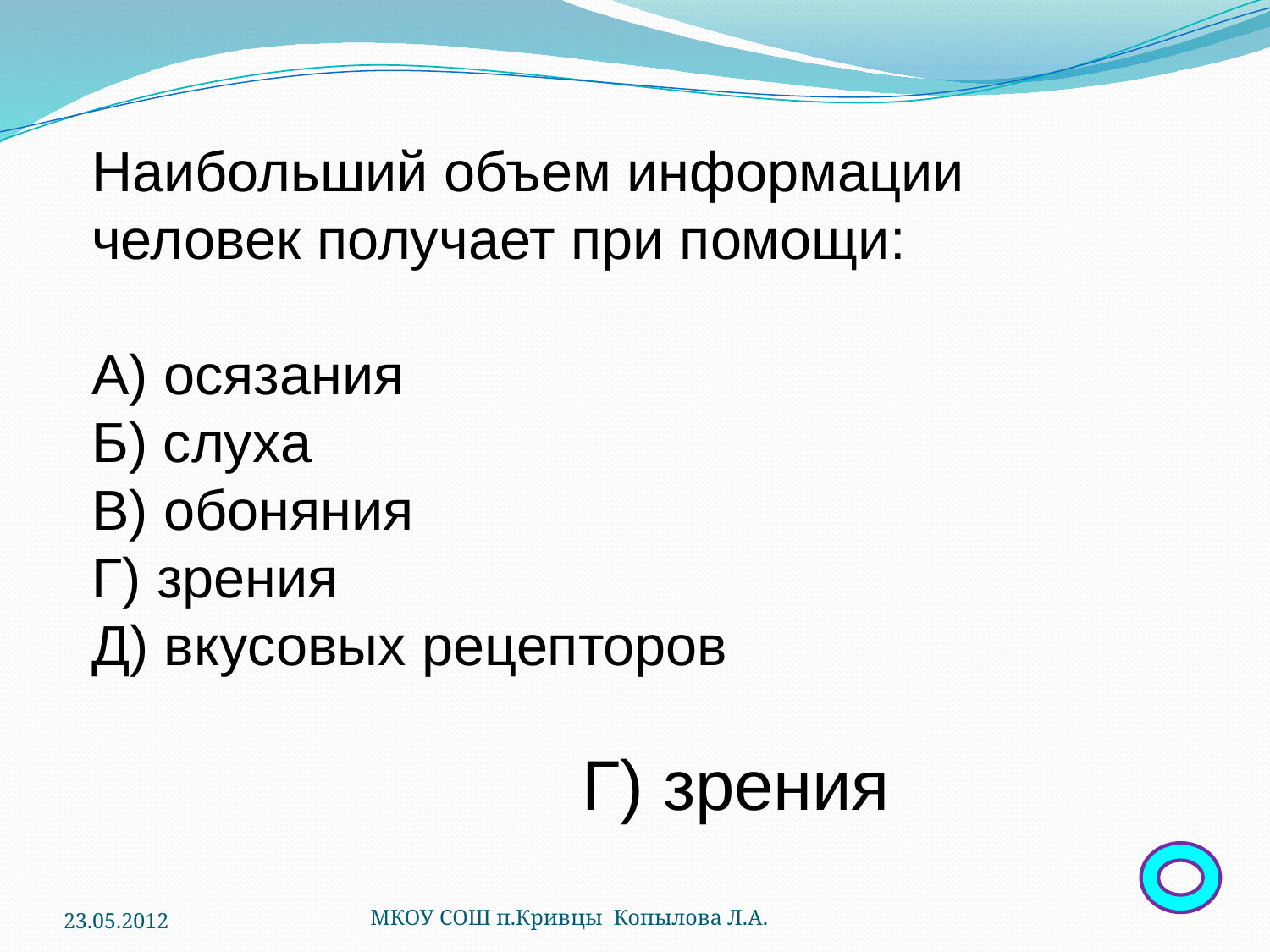

Наибольший объем информации человек получает при помощи:

А) осязания
Б) слуха
В) обоняния
Г) зрения
Д) вкусовых рецепторов
Г) зрения

23.05.2012
МКОУ СОШ п.Кривцы  Копылова Л.А.